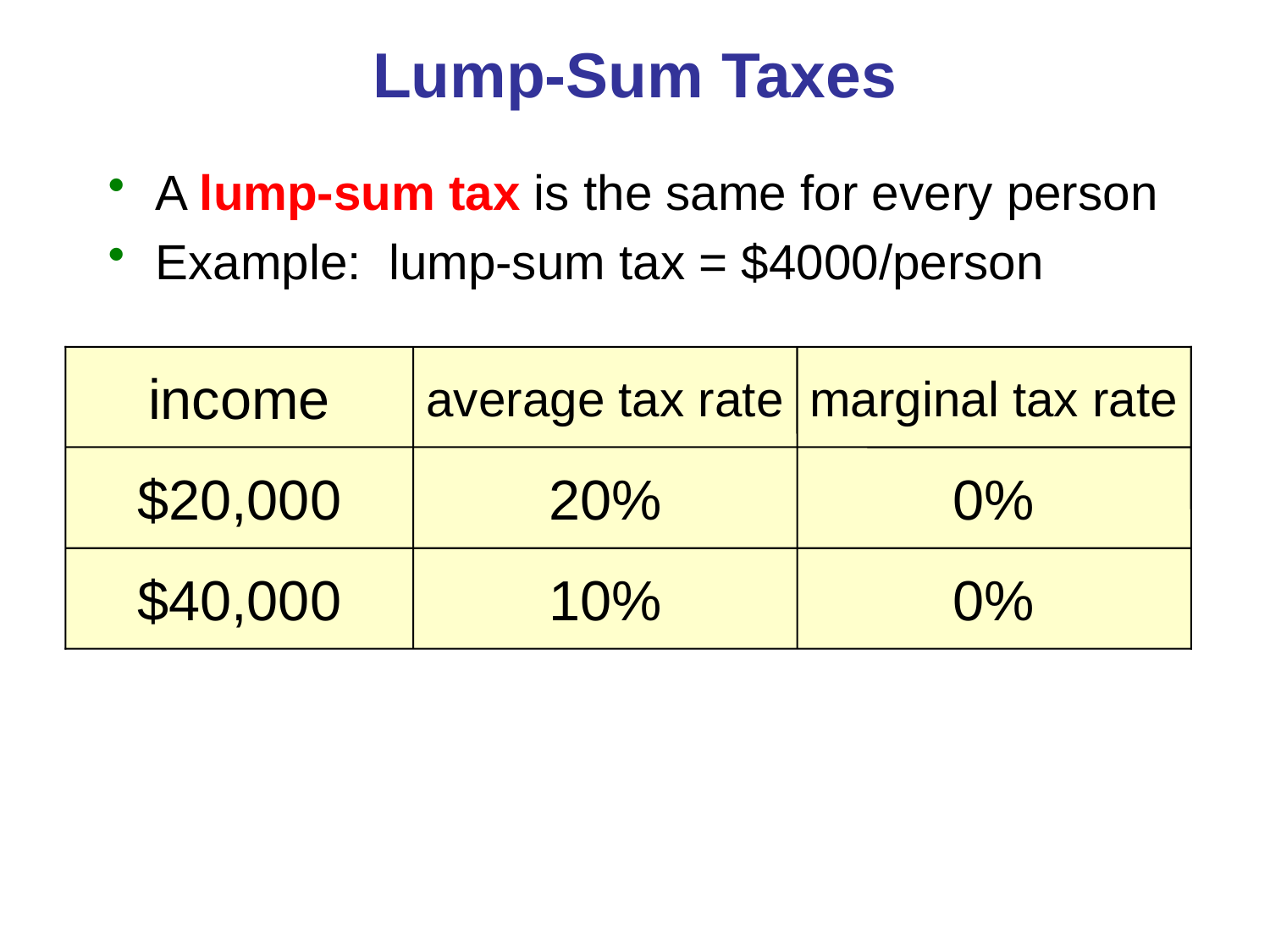

# Lump-Sum Taxes
0
A lump-sum tax is the same for every person
Example:  lump-sum tax = $4000/person

income
average tax rate
marginal tax rate
$20,000
20%
0%
$40,000
10%
0%